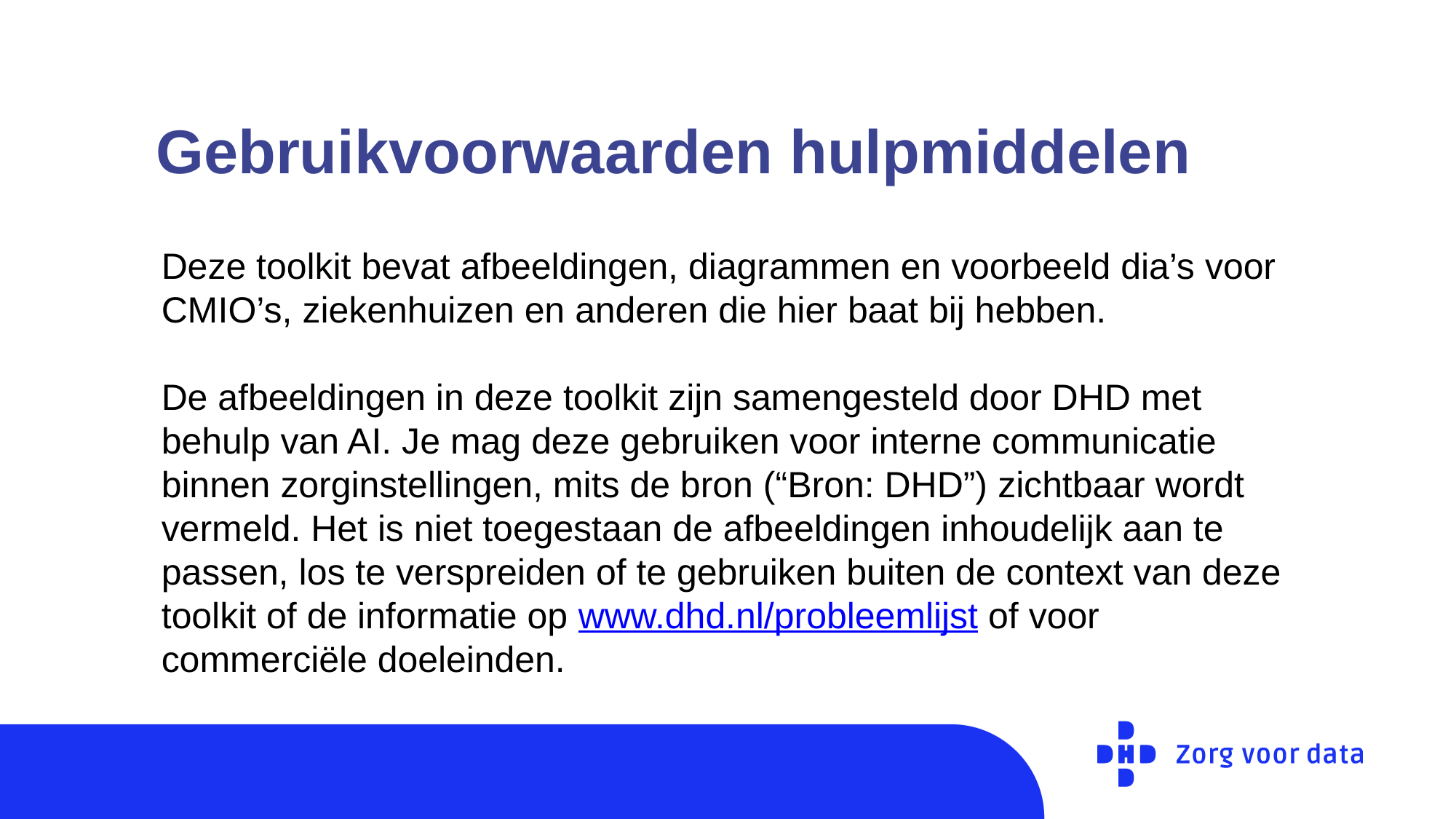

# Gebruikvoorwaarden hulpmiddelen
Deze toolkit bevat afbeeldingen, diagrammen en voorbeeld dia’s voor CMIO’s, ziekenhuizen en anderen die hier baat bij hebben.

De afbeeldingen in deze toolkit zijn samengesteld door DHD met behulp van AI. Je mag deze gebruiken voor interne communicatie binnen zorginstellingen, mits de bron (“Bron: DHD”) zichtbaar wordt vermeld. Het is niet toegestaan de afbeeldingen inhoudelijk aan te passen, los te verspreiden of te gebruiken buiten de context van deze toolkit of de informatie op www.dhd.nl/probleemlijst of voor commerciële doeleinden.